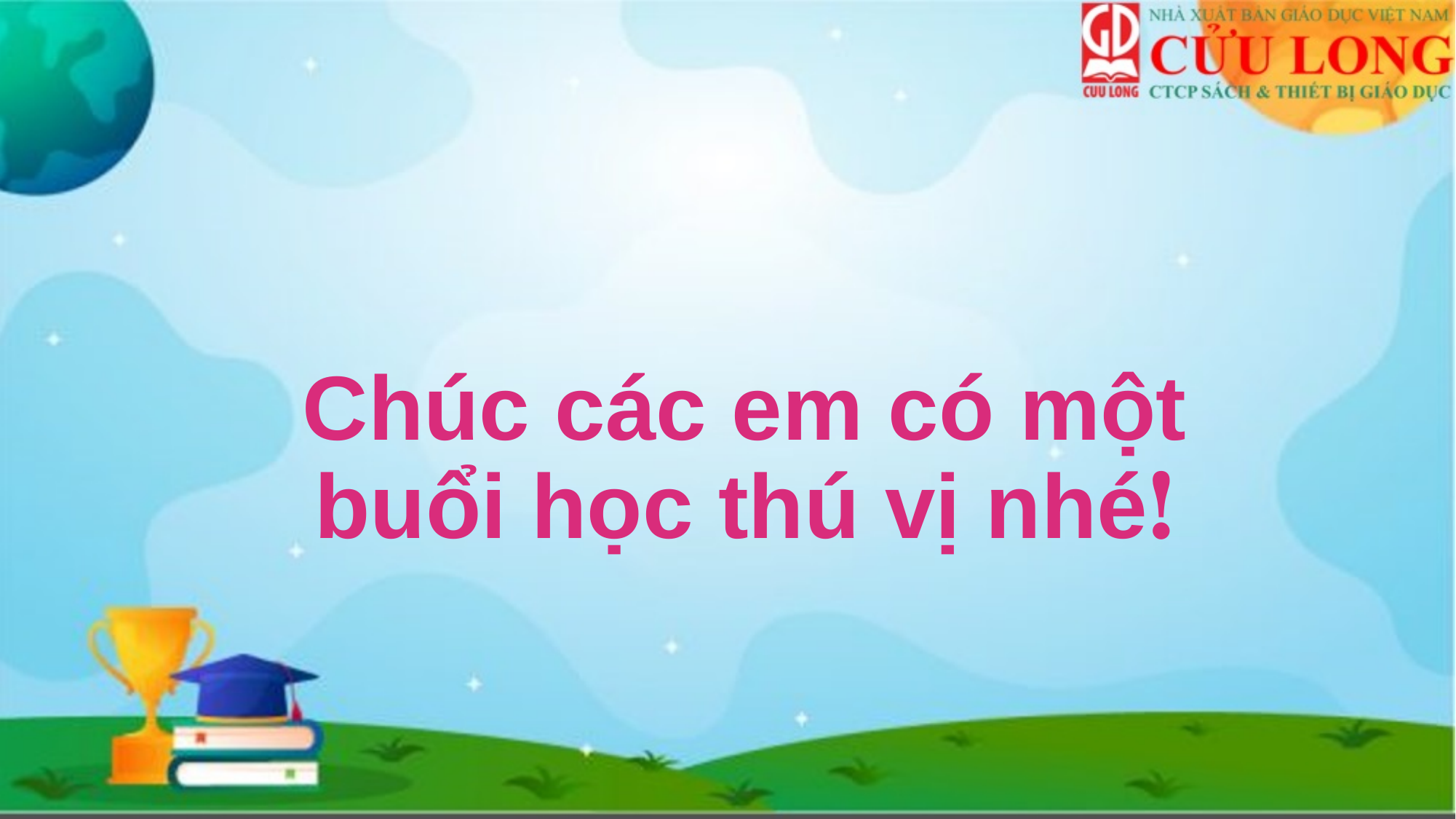

# Chúc các em có một buổi học thú vị nhé!